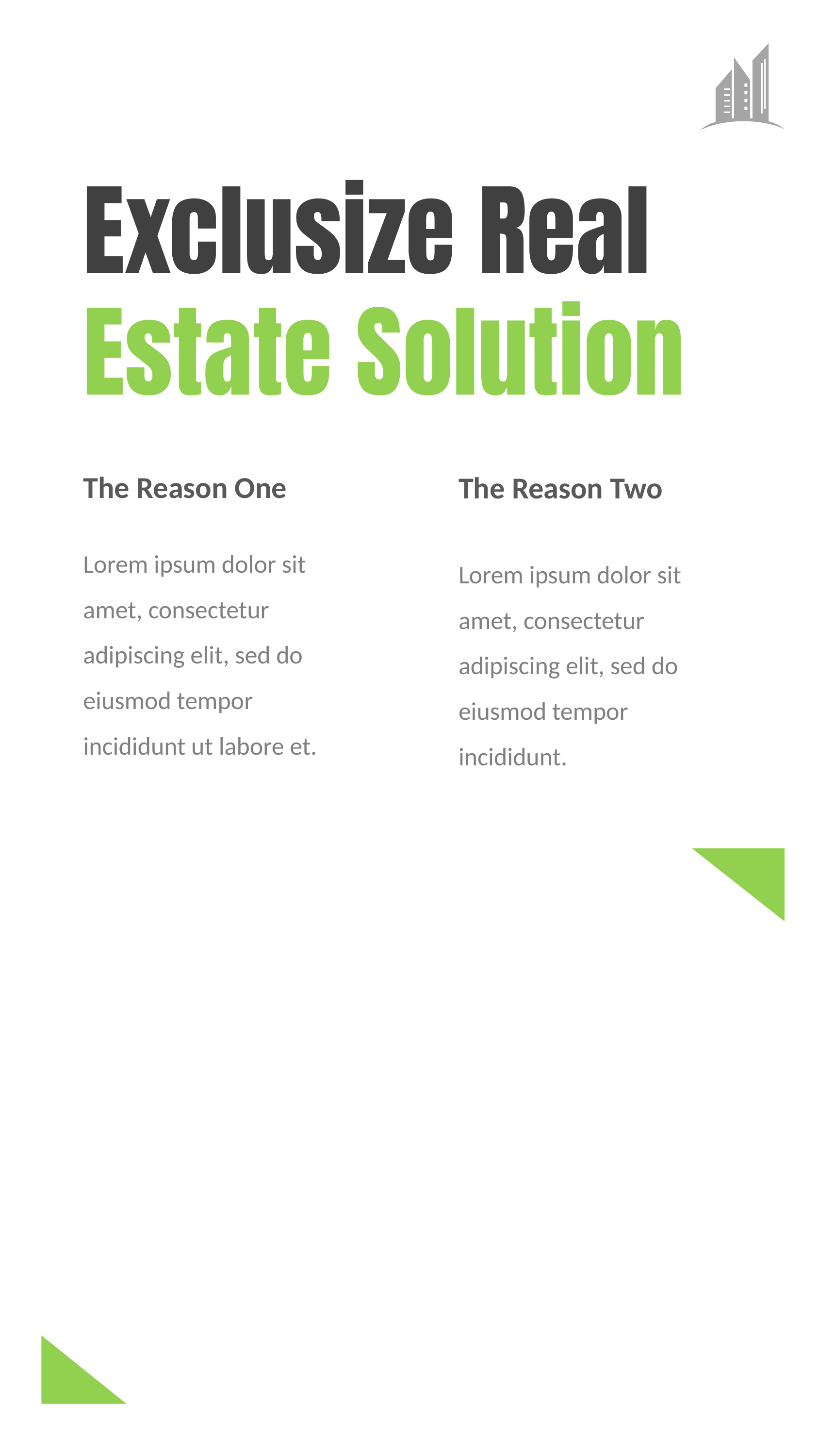

Exclusize Real
Estate Solution
The Reason One
The Reason Two
Lorem ipsum dolor sit amet, consectetur adipiscing elit, sed do eiusmod tempor incididunt ut labore et.
Lorem ipsum dolor sit amet, consectetur adipiscing elit, sed do eiusmod tempor incididunt.